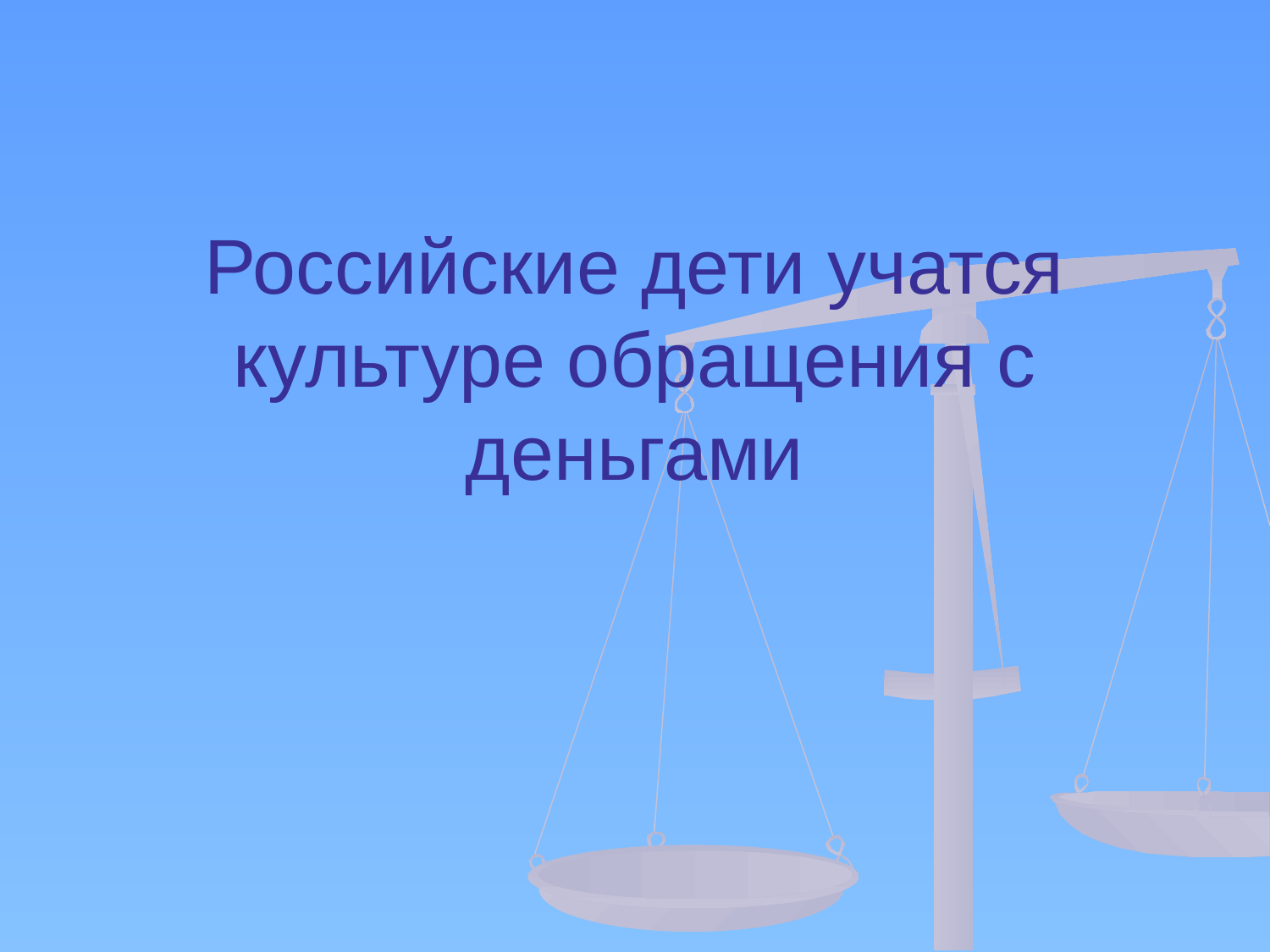

# Российские дети учатся культуре обращения с деньгами